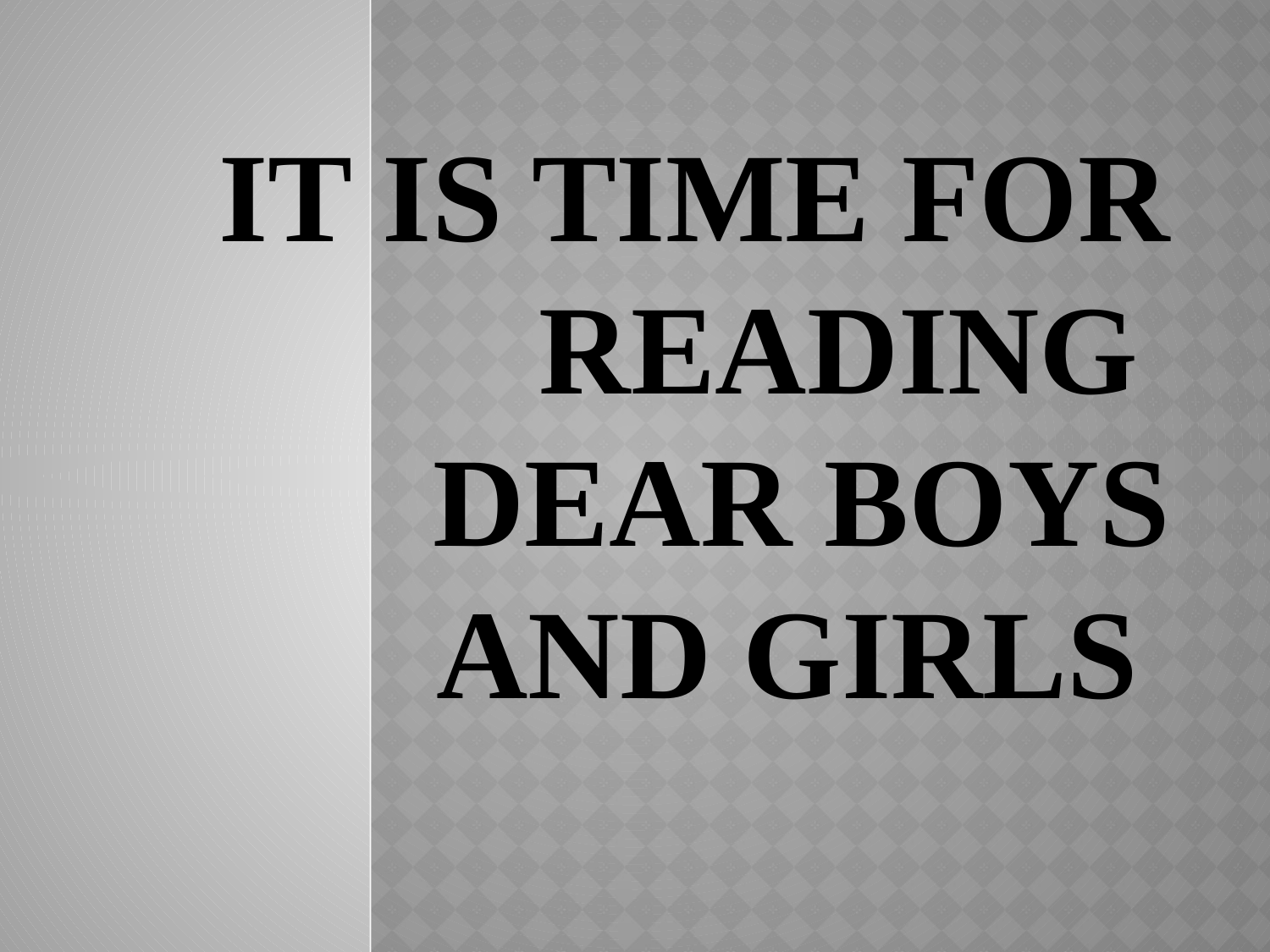

# It is time for reading  dear boys and girls